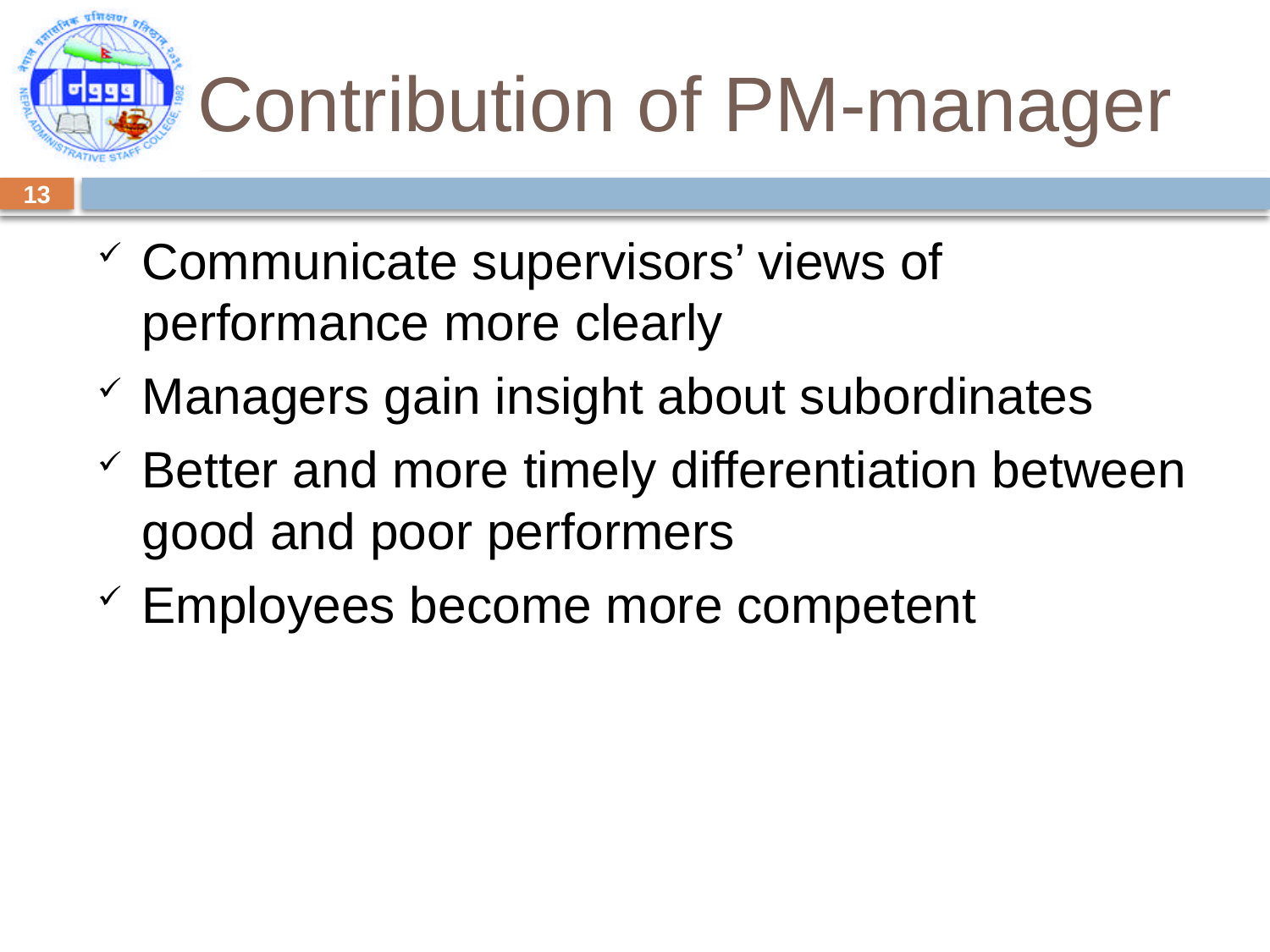

# Contribution of PM-manager
13
Communicate supervisors’ views of performance more clearly
Managers gain insight about subordinates
Better and more timely differentiation between good and poor performers
Employees become more competent